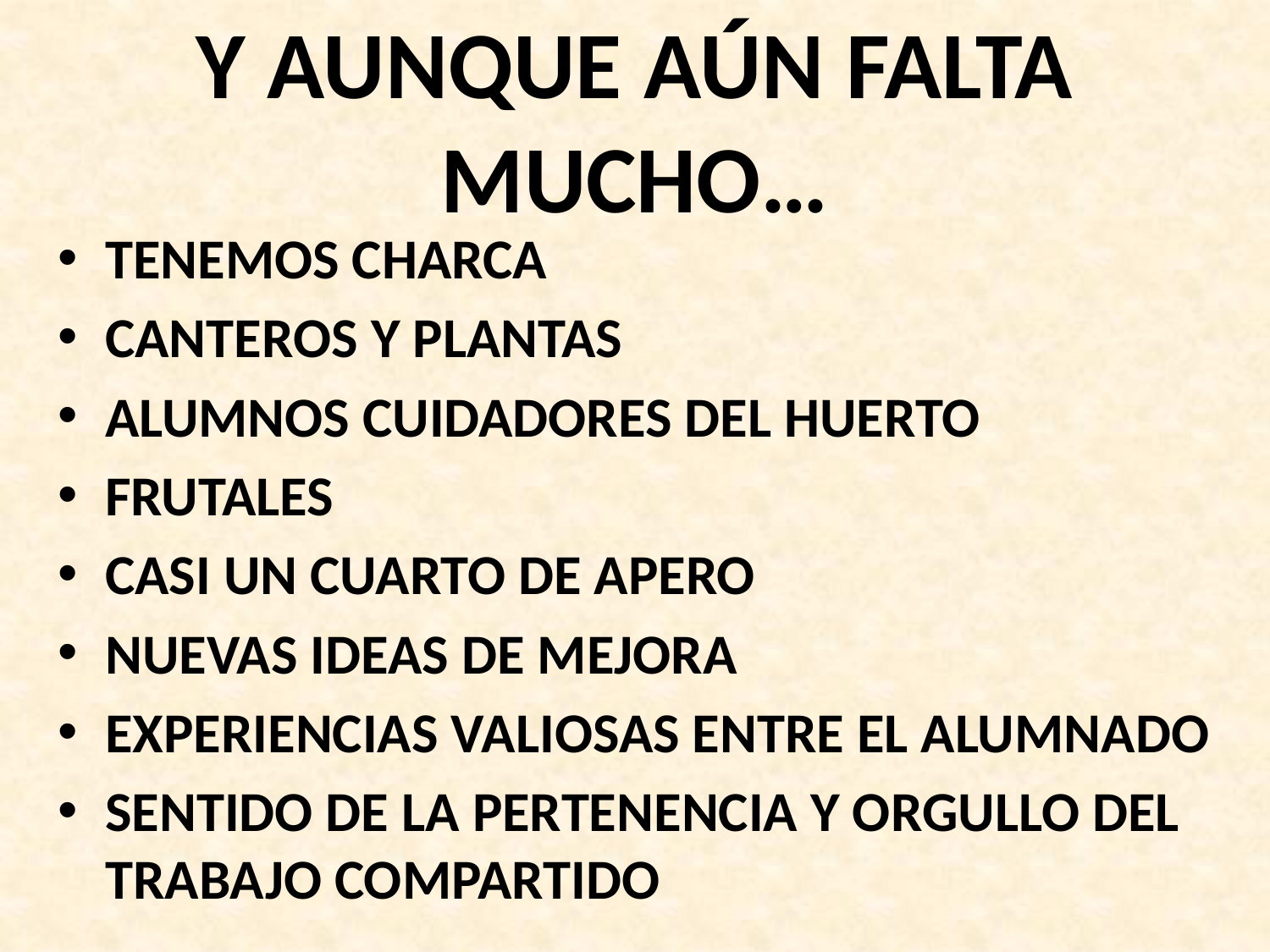

# Y AUNQUE AÚN FALTA MUCHO…
TENEMOS CHARCA
CANTEROS Y PLANTAS
ALUMNOS CUIDADORES DEL HUERTO
FRUTALES
CASI UN CUARTO DE APERO
NUEVAS IDEAS DE MEJORA
EXPERIENCIAS VALIOSAS ENTRE EL ALUMNADO
SENTIDO DE LA PERTENENCIA Y ORGULLO DEL TRABAJO COMPARTIDO